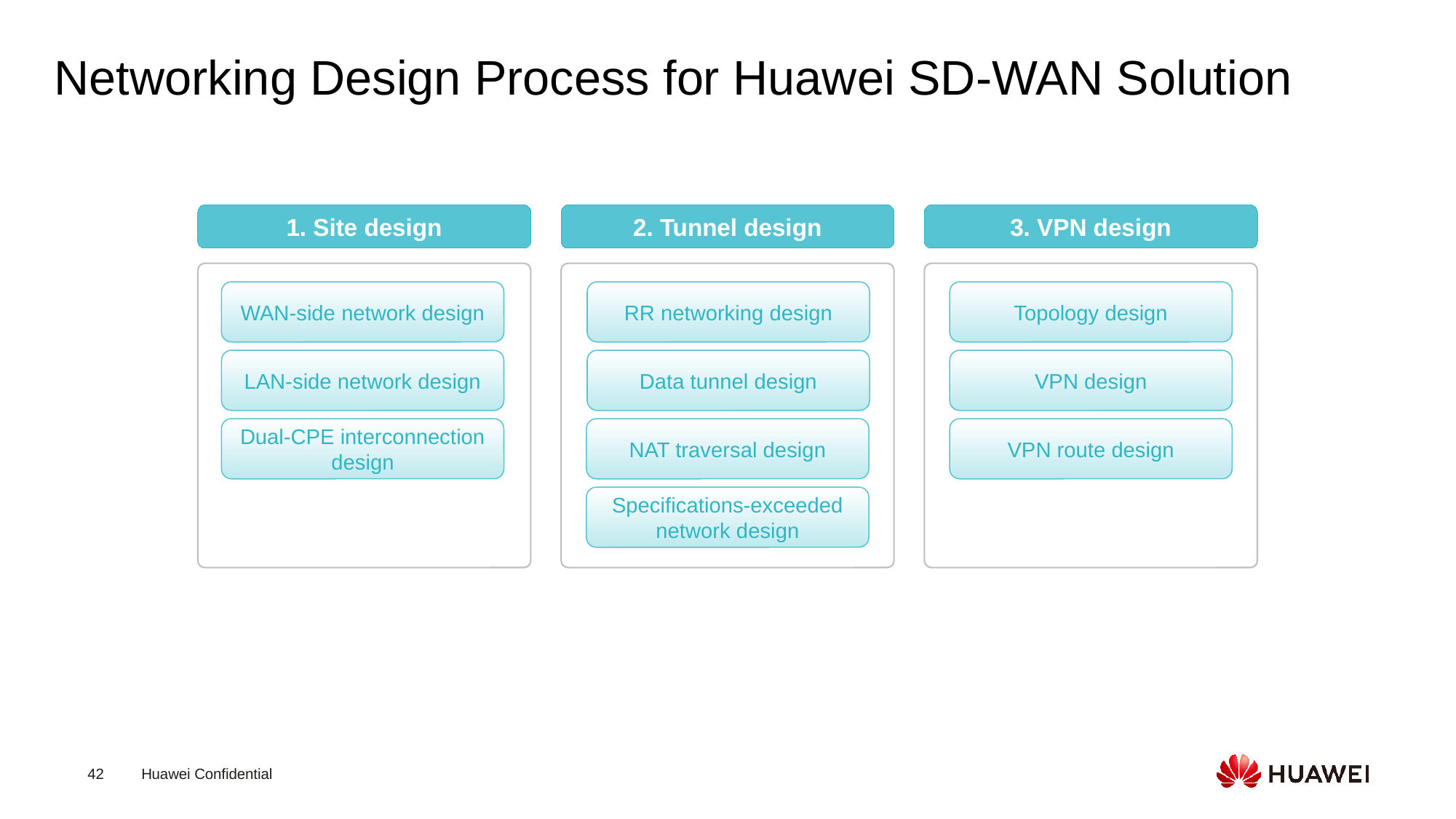

# Networking Design Process for Huawei SD-WAN Solution
1. Site design
2. Tunnel design
3. VPN design

RR networking design
Topology design
WAN-side network design
Data tunnel design
VPN design
LAN-side network design
Dual-CPE interconnection design
NAT traversal design
VPN route design
Specifications-exceeded network design